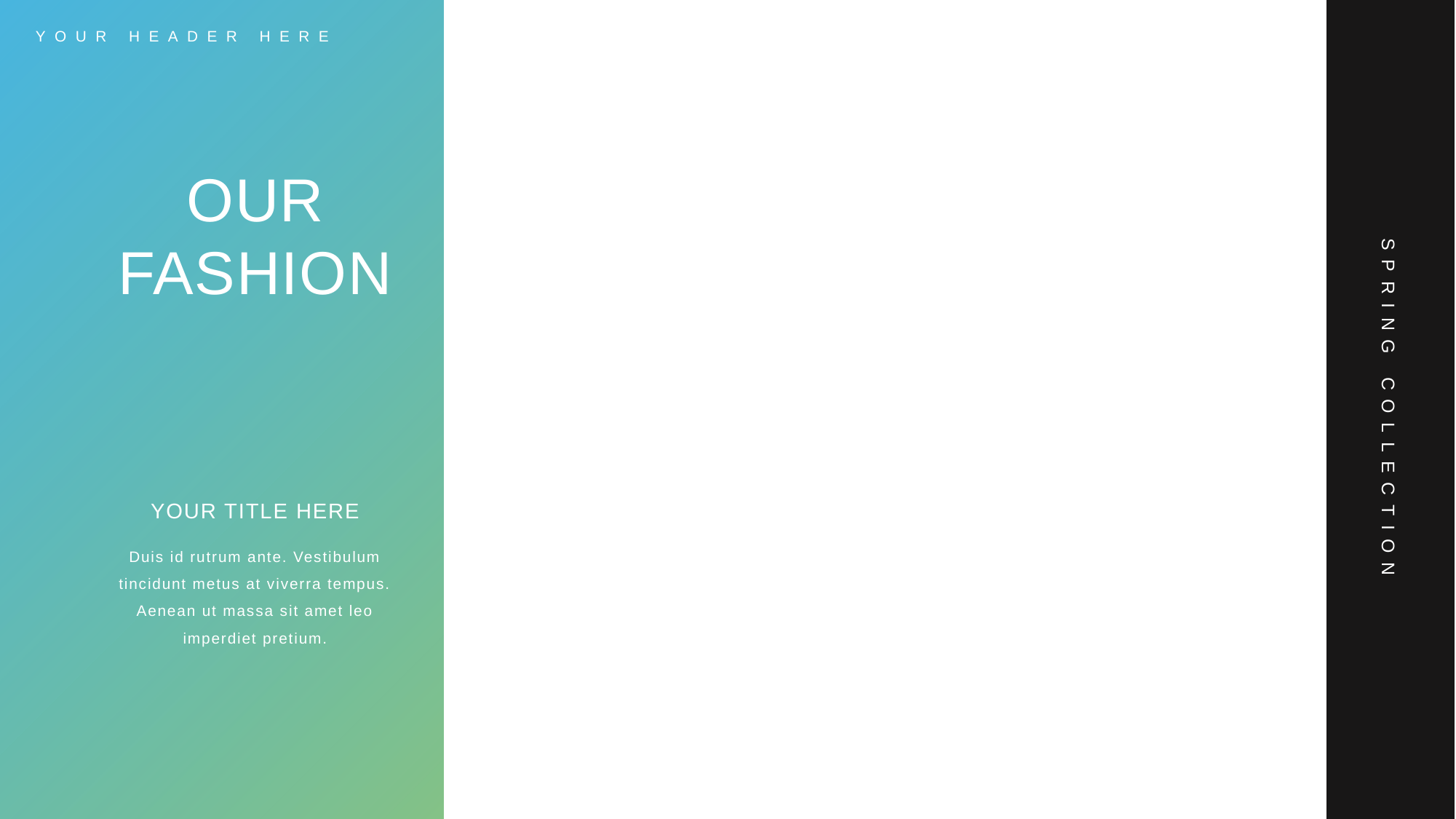

YOUR HEADER HERE

OUR
FASHION
SPRING COLLECTION
YOUR TITLE HERE
Duis id rutrum ante. Vestibulum tincidunt metus at viverra tempus. Aenean ut massa sit amet leo imperdiet pretium.